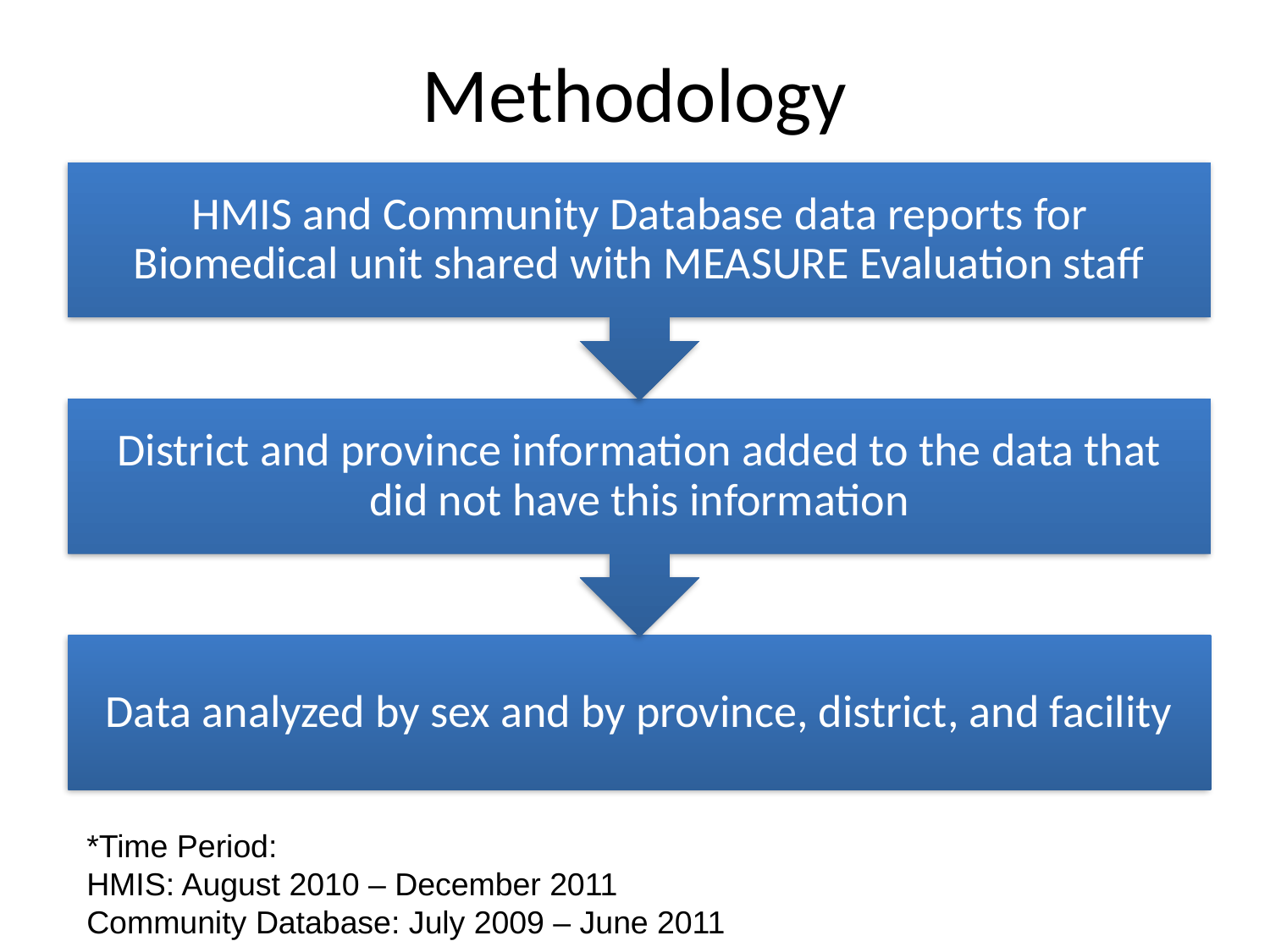

# Methodology
Data analyzed by sex and by province, district, and facility
District and province information added to the data that did not have this information
HMIS and Community Database data reports for Biomedical unit shared with MEASURE Evaluation staff
*Time Period:
HMIS: August 2010 – December 2011
Community Database: July 2009 – June 2011